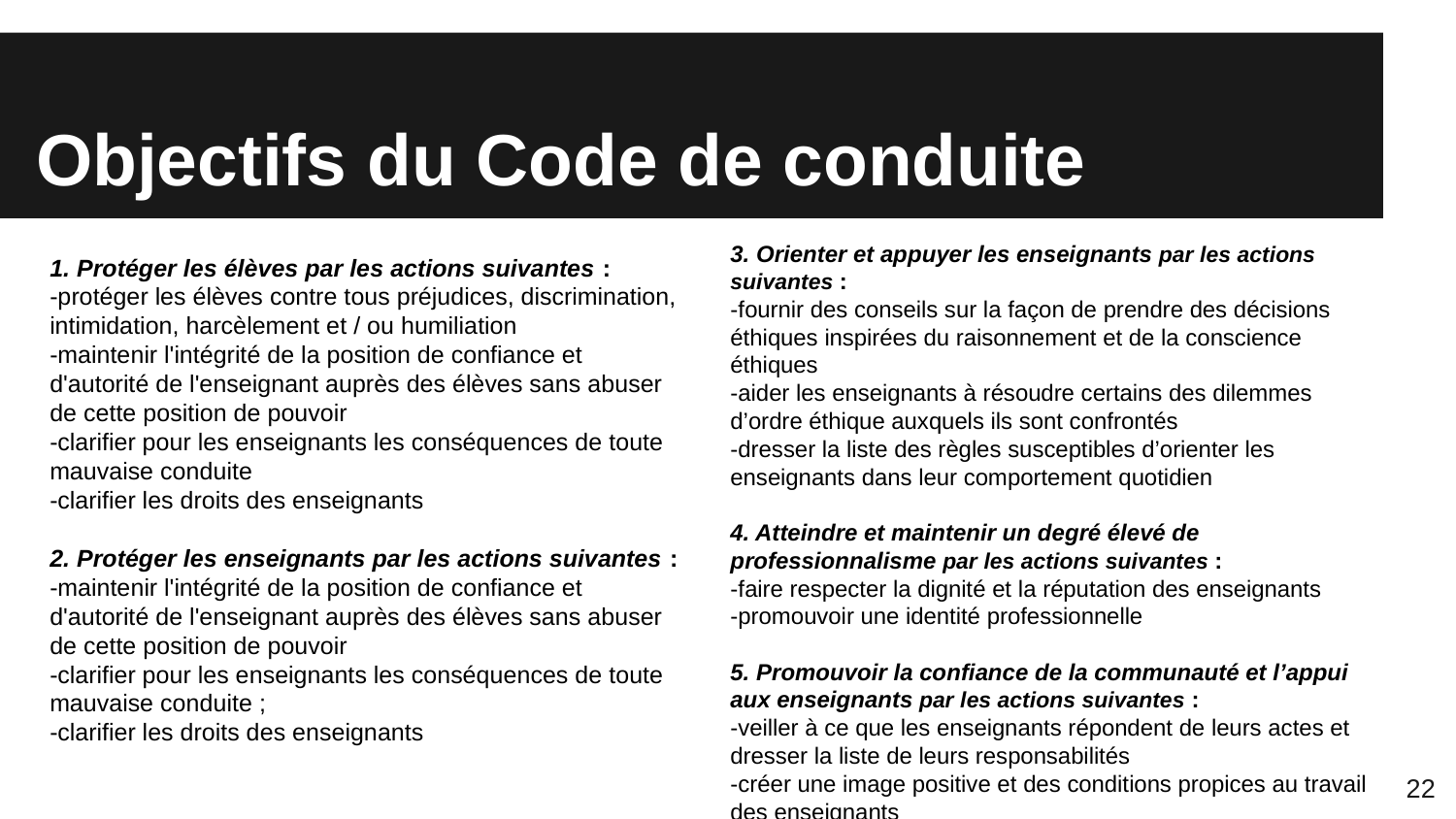

# Objectifs du Code de conduite
3. Orienter et appuyer les enseignants par les actions suivantes :
-fournir des conseils sur la façon de prendre des décisions éthiques inspirées du raisonnement et de la conscience éthiques
-aider les enseignants à résoudre certains des dilemmes d’ordre éthique auxquels ils sont confrontés
-dresser la liste des règles susceptibles d’orienter les enseignants dans leur comportement quotidien

4. Atteindre et maintenir un degré élevé de professionnalisme par les actions suivantes :
-faire respecter la dignité et la réputation des enseignants
-promouvoir une identité professionnelle

5. Promouvoir la confiance de la communauté et l’appui aux enseignants par les actions suivantes :
-veiller à ce que les enseignants répondent de leurs actes et dresser la liste de leurs responsabilités
-créer une image positive et des conditions propices au travail des enseignants
1. Protéger les élèves par les actions suivantes :
-protéger les élèves contre tous préjudices, discrimination, intimidation, harcèlement et / ou humiliation
-maintenir l'intégrité de la position de confiance et d'autorité de l'enseignant auprès des élèves sans abuser de cette position de pouvoir
-clarifier pour les enseignants les conséquences de toute mauvaise conduite
-clarifier les droits des enseignants

2. Protéger les enseignants par les actions suivantes :
-maintenir l'intégrité de la position de confiance et d'autorité de l'enseignant auprès des élèves sans abuser de cette position de pouvoir
-clarifier pour les enseignants les conséquences de toute mauvaise conduite ;
-clarifier les droits des enseignants

22